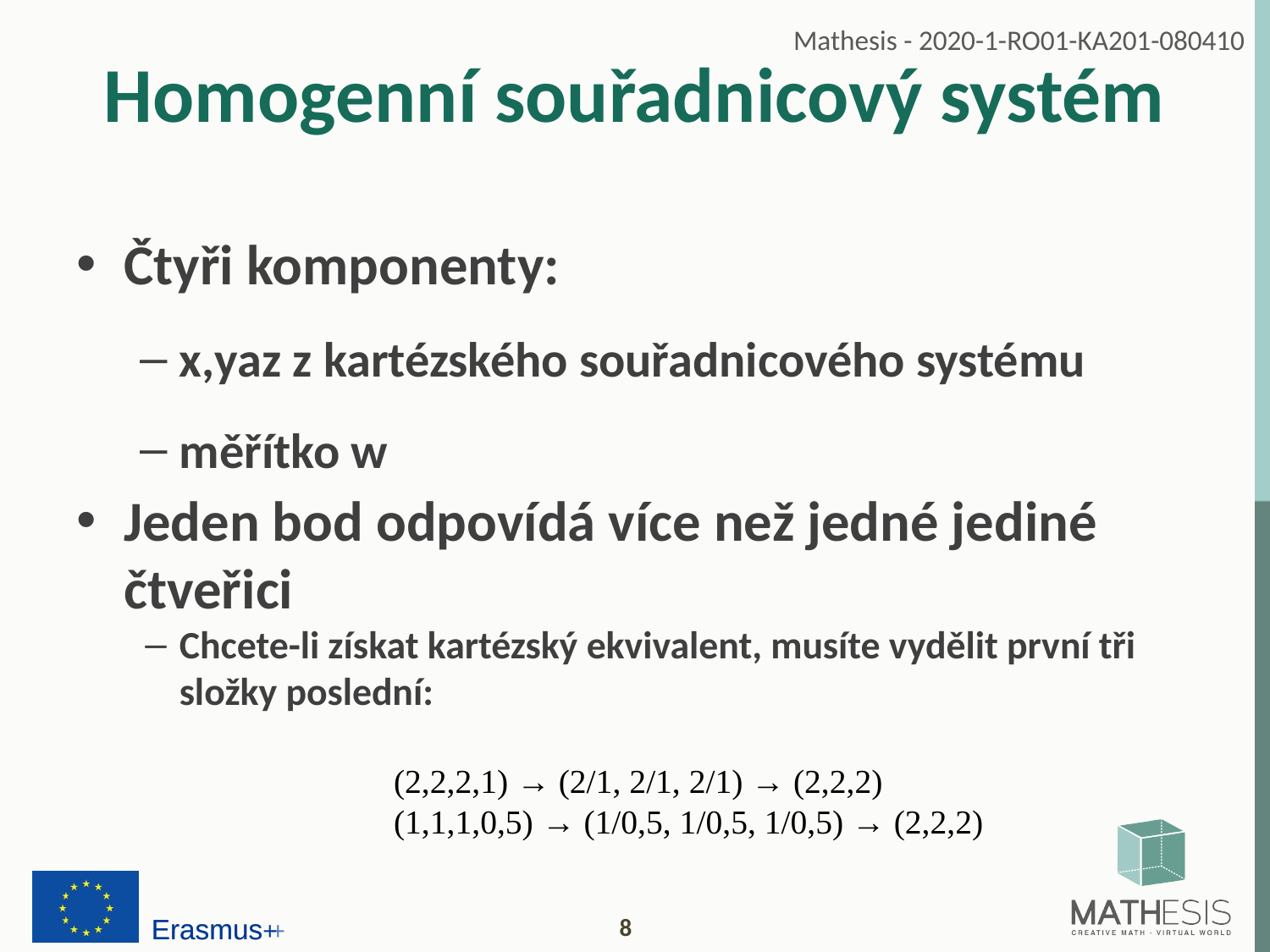

# Homogenní souřadnicový systém

Čtyři komponenty:
x,yaz z kartézského souřadnicového systému
měřítko w
Jeden bod odpovídá více než jedné jediné čtveřici
Chcete-li získat kartézský ekvivalent, musíte vydělit první tři složky poslední:

(2,2,2,1) → (2/1, 2/1, 2/1) → (2,2,2)
(1,1,1,0,5) → (1/0,5, 1/0,5, 1/0,5) → (2,2,2)